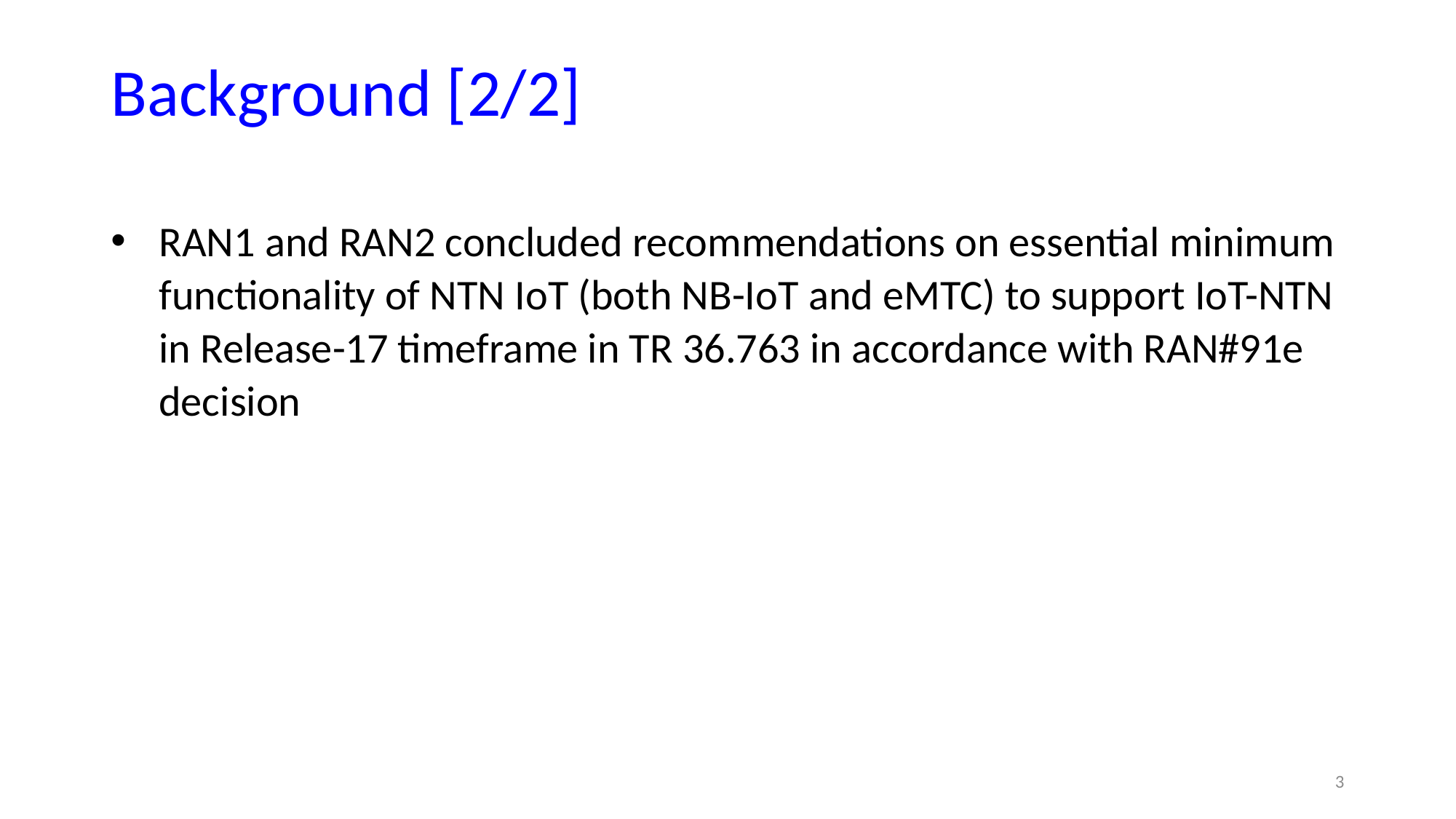

# Background [2/2]
RAN1 and RAN2 concluded recommendations on essential minimum functionality of NTN IoT (both NB-IoT and eMTC) to support IoT-NTN in Release-17 timeframe in TR 36.763 in accordance with RAN#91e decision

3